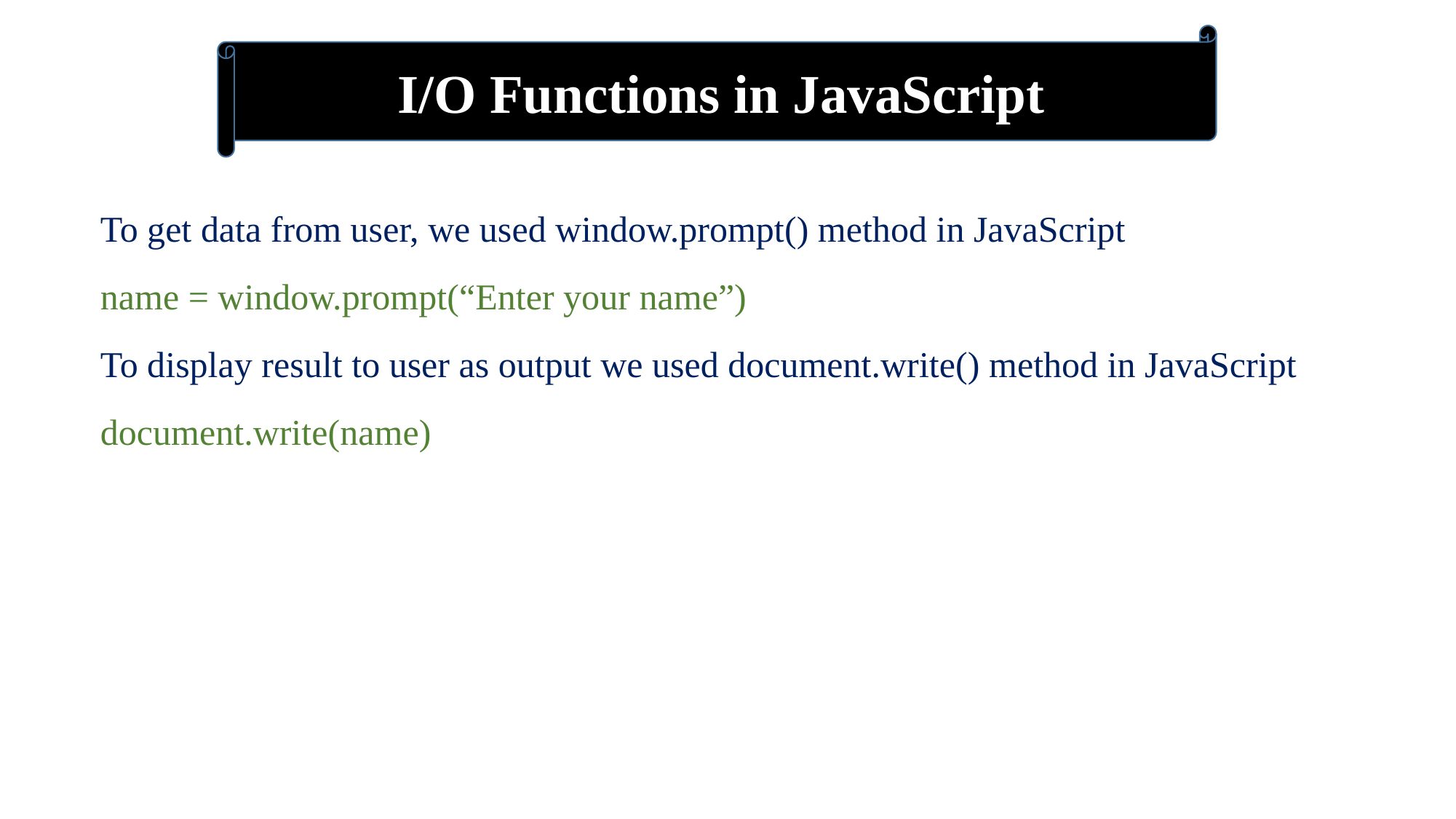

I/O Functions in JavaScript
To get data from user, we used window.prompt() method in JavaScript
name = window.prompt(“Enter your name”)
To display result to user as output we used document.write() method in JavaScript
document.write(name)